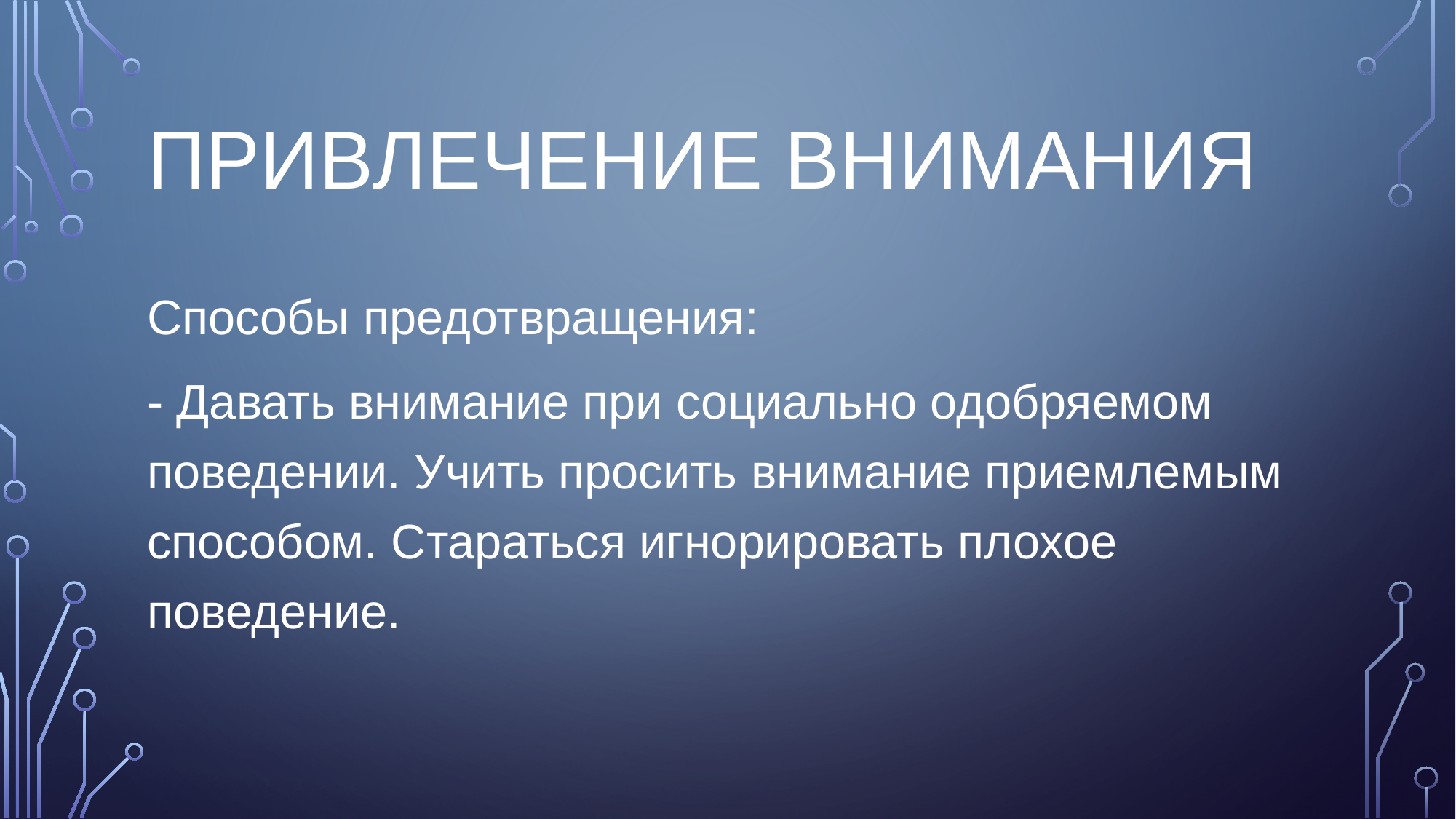

# Привлечение внимания
Способы предотвращения:
- Давать внимание при социально одобряемом поведении. Учить просить внимание приемлемым способом. Стараться игнорировать плохое поведение.